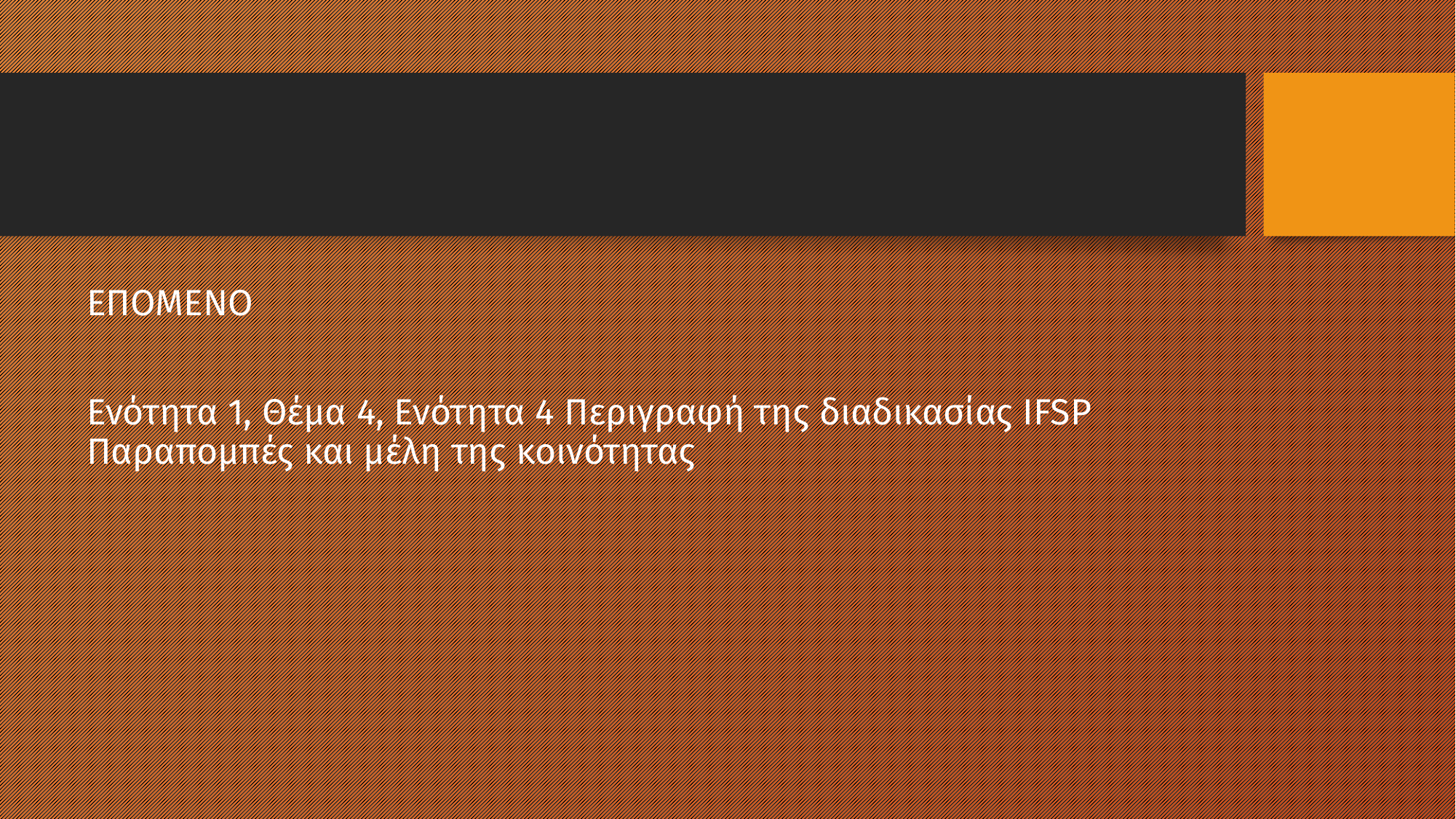

#
ΕΠΟΜΕΝΟ

Ενότητα 1, Θέμα 4, Ενότητα 4 Περιγραφή της διαδικασίας IFSP Παραπομπές και μέλη της κοινότητας